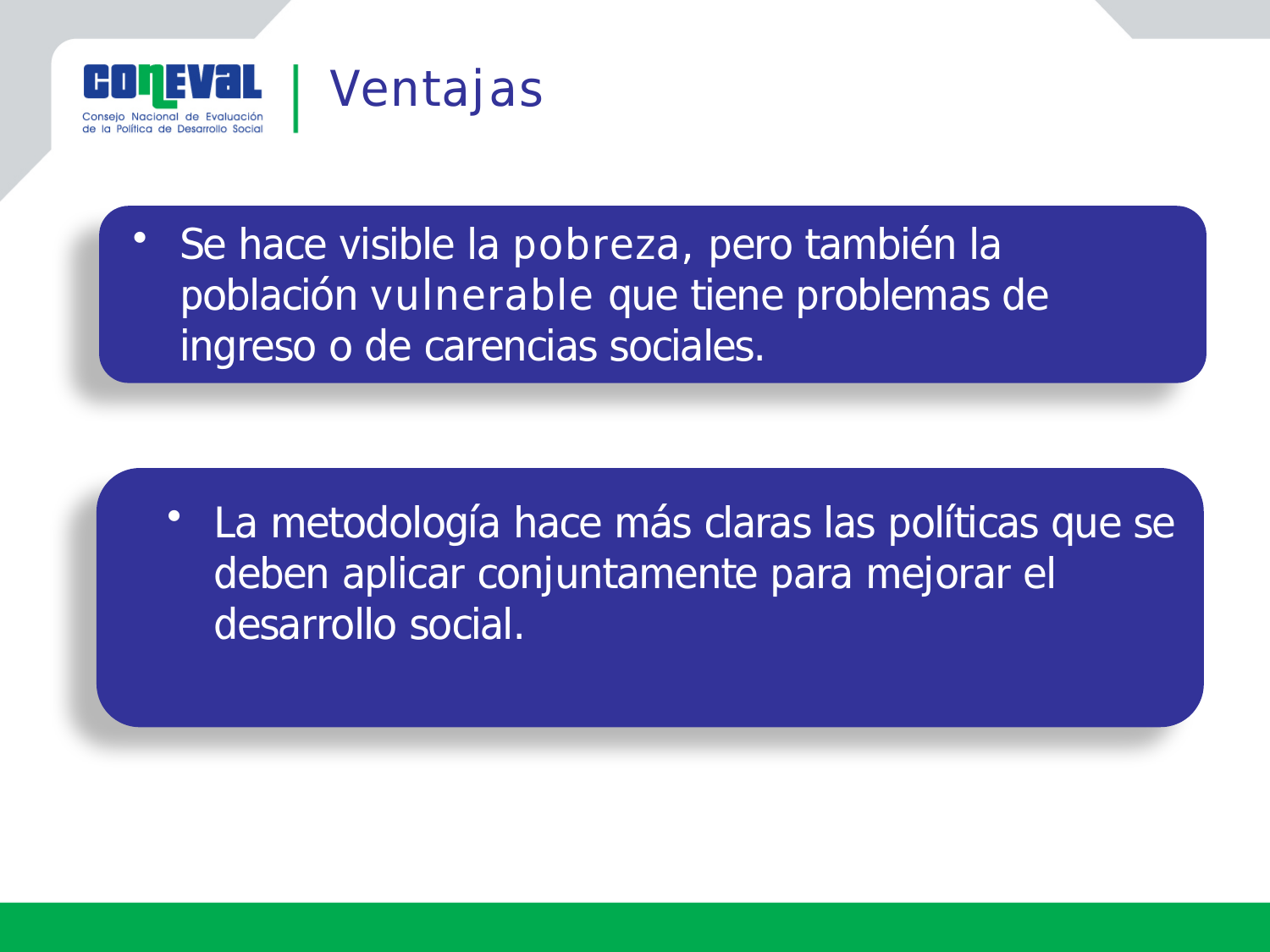

# Ventajas

Se hace visible la pobreza, pero también la población vulnerable que tiene problemas de ingreso o de carencias sociales.

La metodología hace más claras las políticas que se deben aplicar conjuntamente para mejorar el desarrollo social.